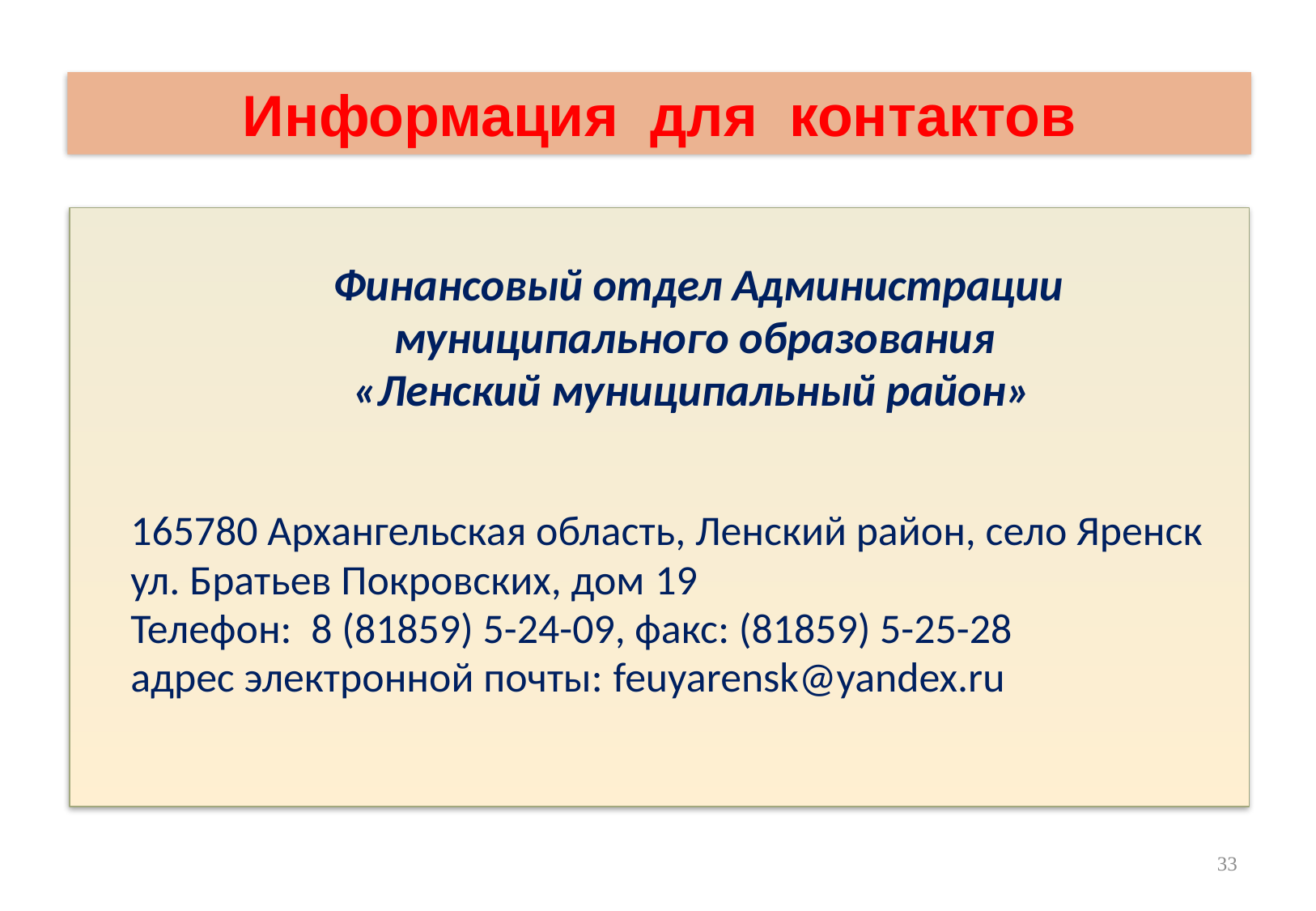

# Информация  для  контактов

                    Финансовый отдел Администрации
                          муниципального образования
                      «Ленский муниципальный район»

165780 Архангельская область, Ленский район, село Яренск
ул. Братьев Покровских, дом 19
Телефон:  8 (81859) 5-24-09, факс: (81859) 5-25-28
адрес электронной почты: feuyarensk@yandex.ru

33